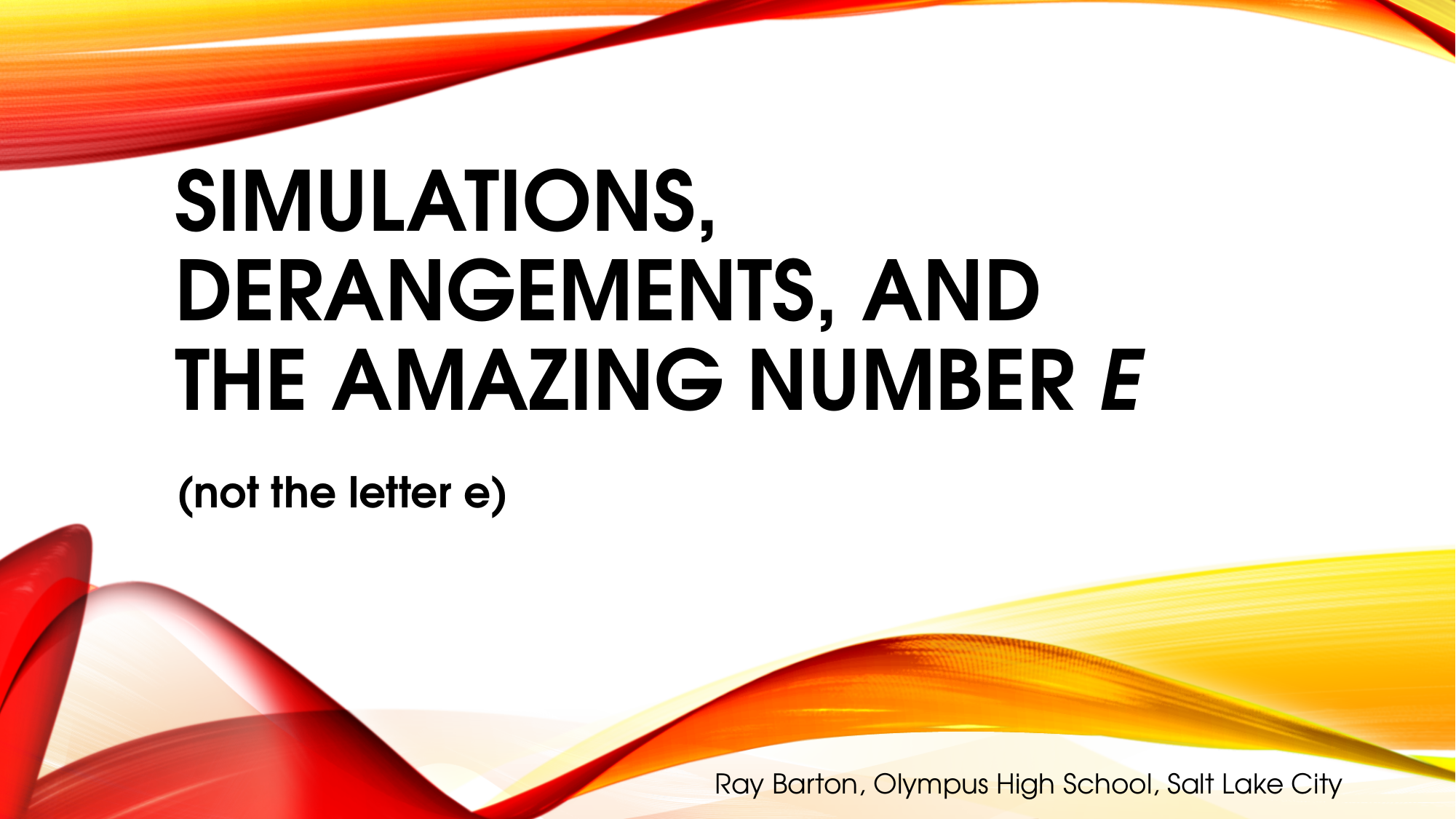

# Simulations, Derangements, and the Amazing Number e
(not the letter e)
Ray Barton, Olympus High School, Salt Lake City